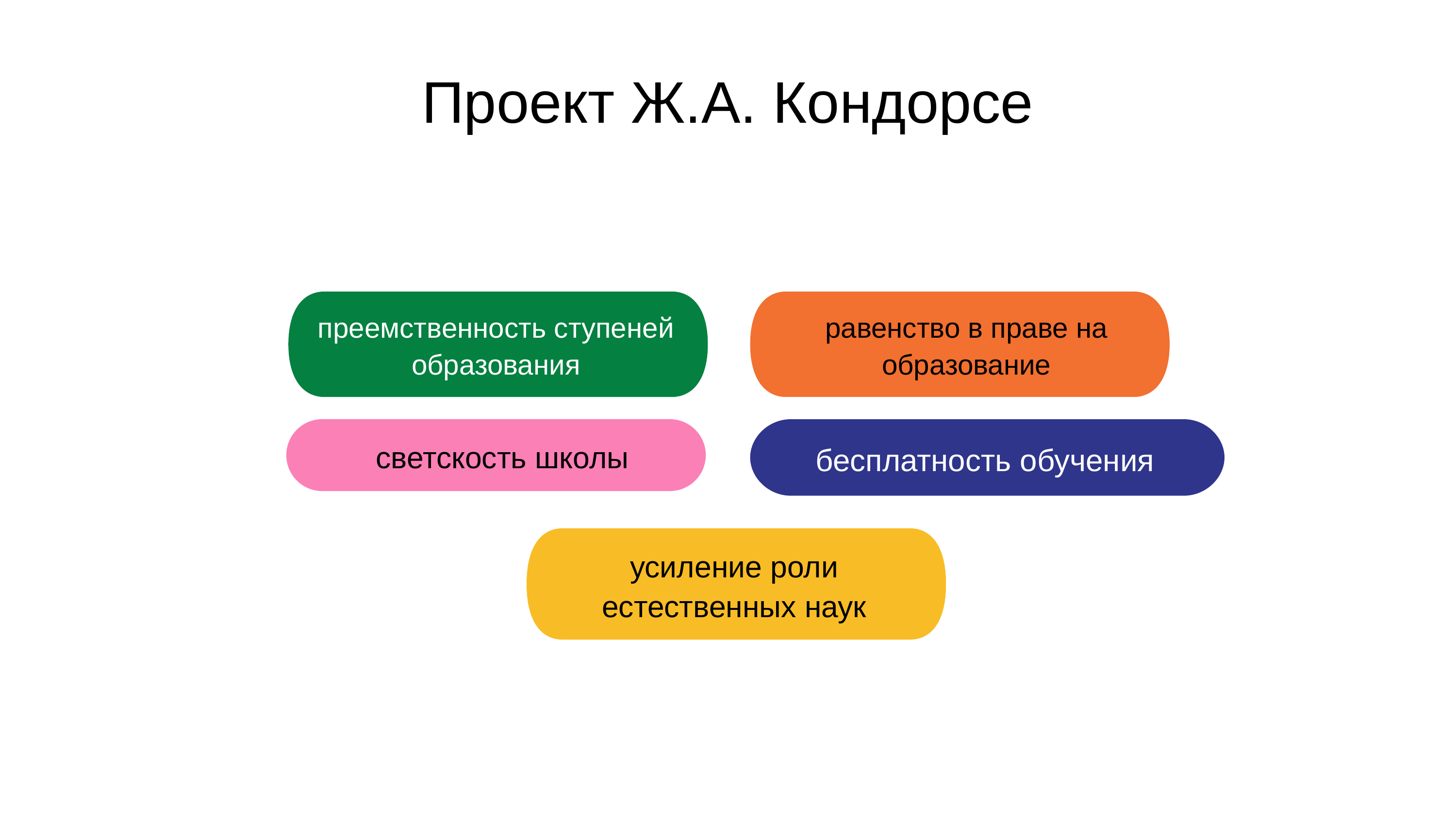

Проект Ж.А. Кондорсе

преемственность ступеней образования

равенство в праве на образование

светскость школы

бесплатность обучения

усиление роли естественных наук